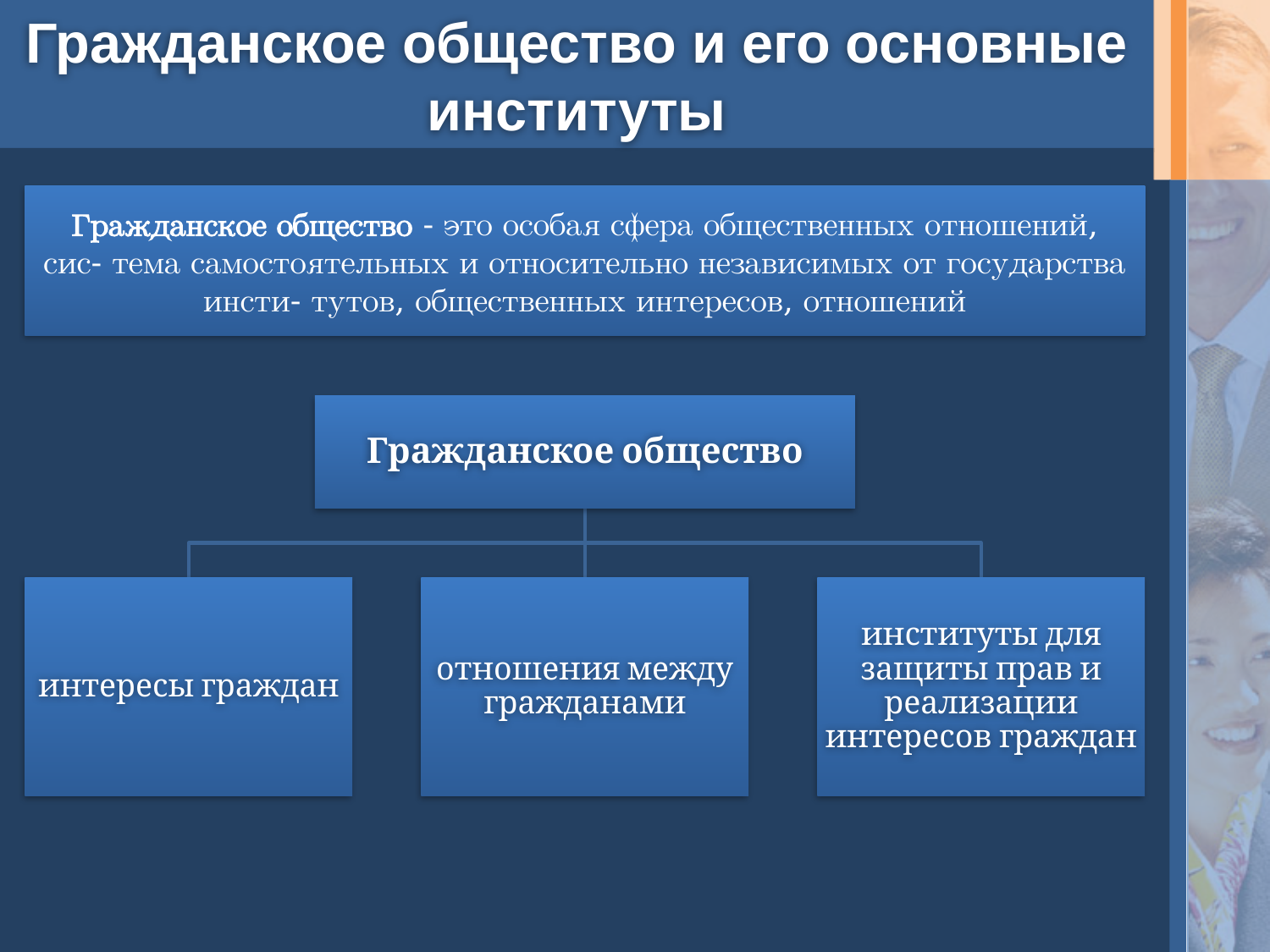

# Гражданское общество и его основные институты
Гражданское общество - это особая сфера общественных отношений, сис- тема самостоятельных и относительно независимых от государства инсти- тутов, общественных интересов, отношений

Гражданское общество

интересы граждан

отношения между гражданами

институты для защиты прав и реализации интересов граждан